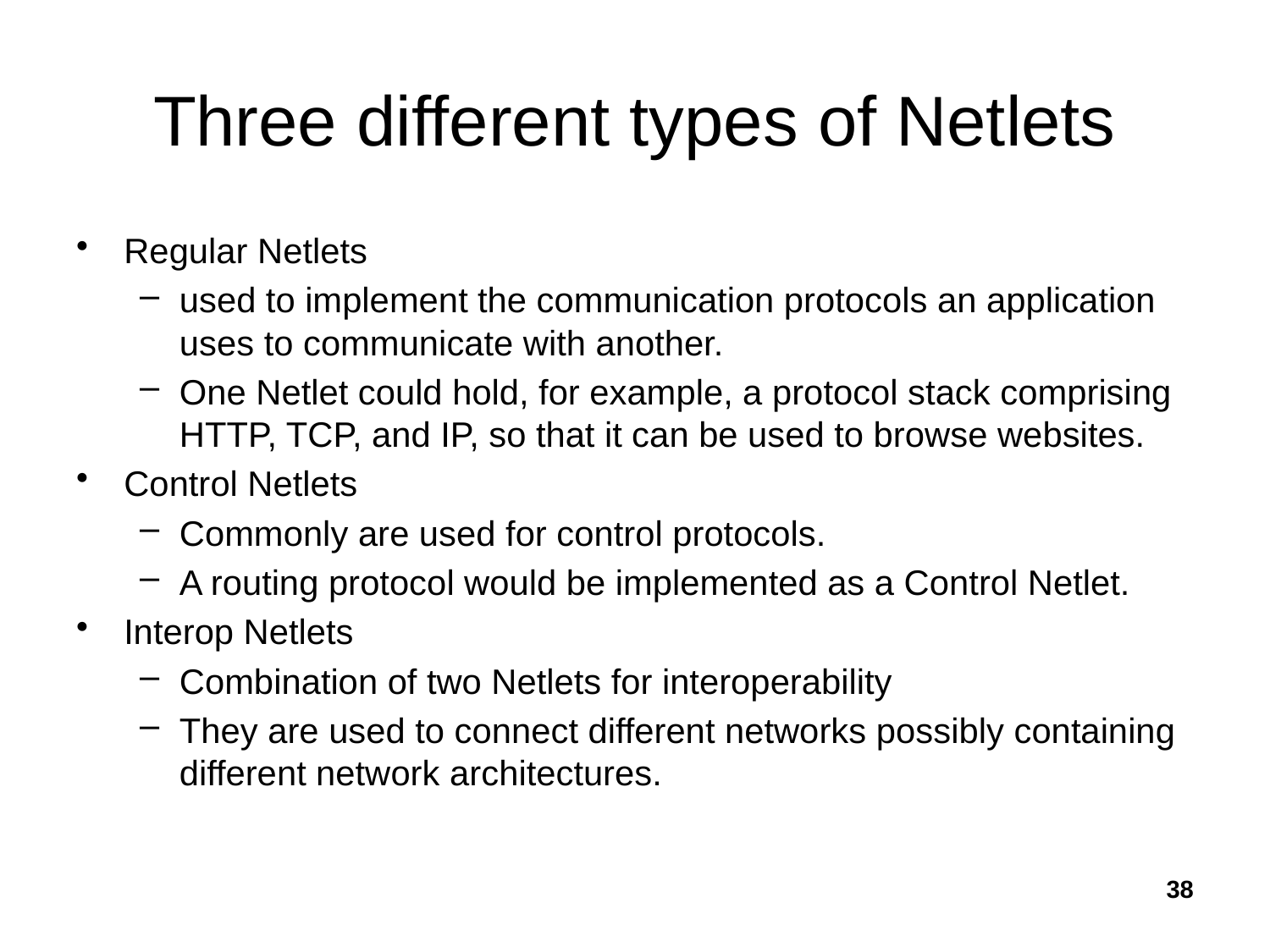

# Three different types of Netlets
Regular Netlets
used to implement the communication protocols an application uses to communicate with another.
One Netlet could hold, for example, a protocol stack comprising HTTP, TCP, and IP, so that it can be used to browse websites.
Control Netlets
Commonly are used for control protocols.
A routing protocol would be implemented as a Control Netlet.
Interop Netlets
Combination of two Netlets for interoperability
They are used to connect different networks possibly containing different network architectures.
38